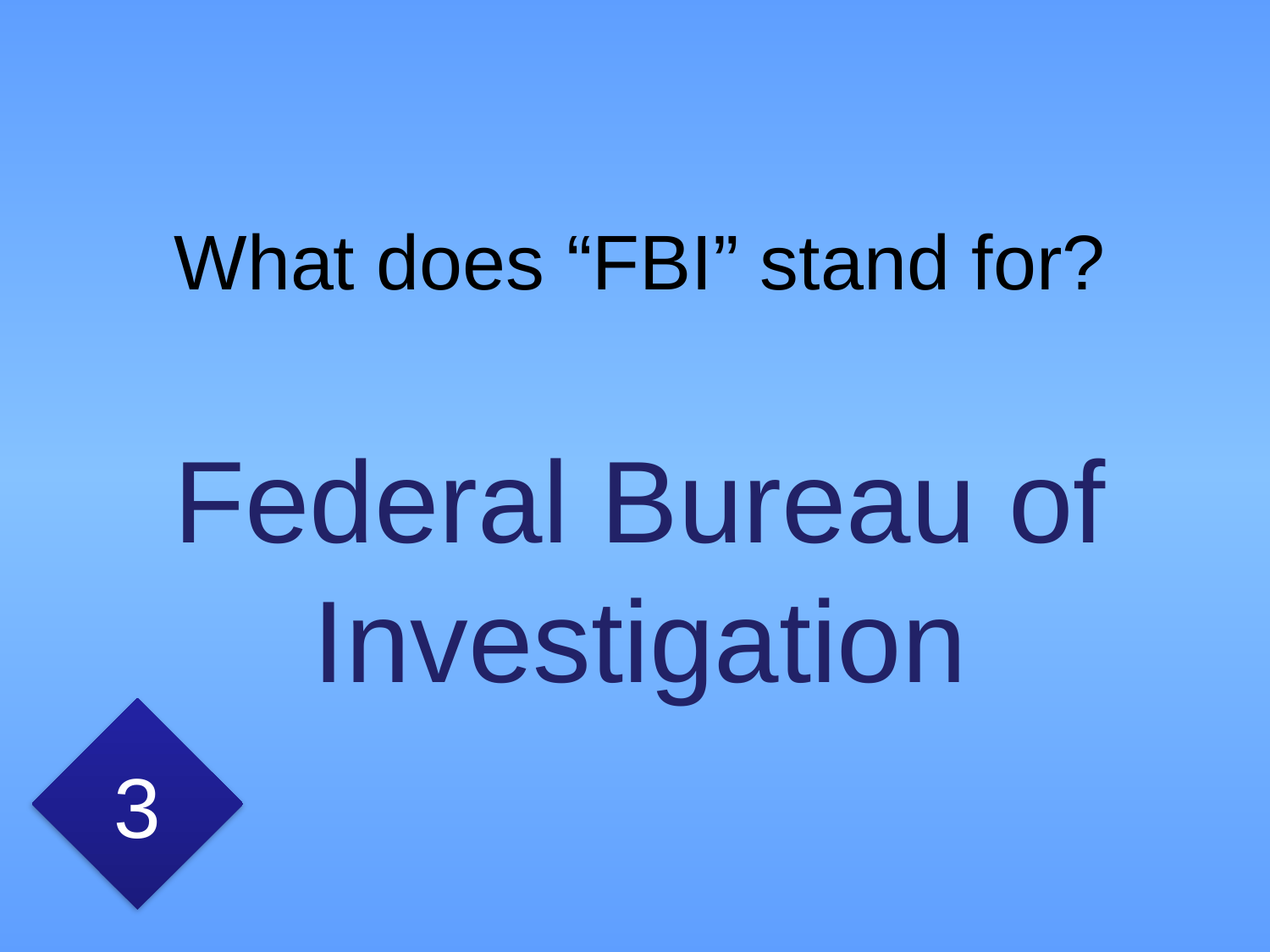

# What does “FBI” stand for?
Federal Bureau of Investigation
3